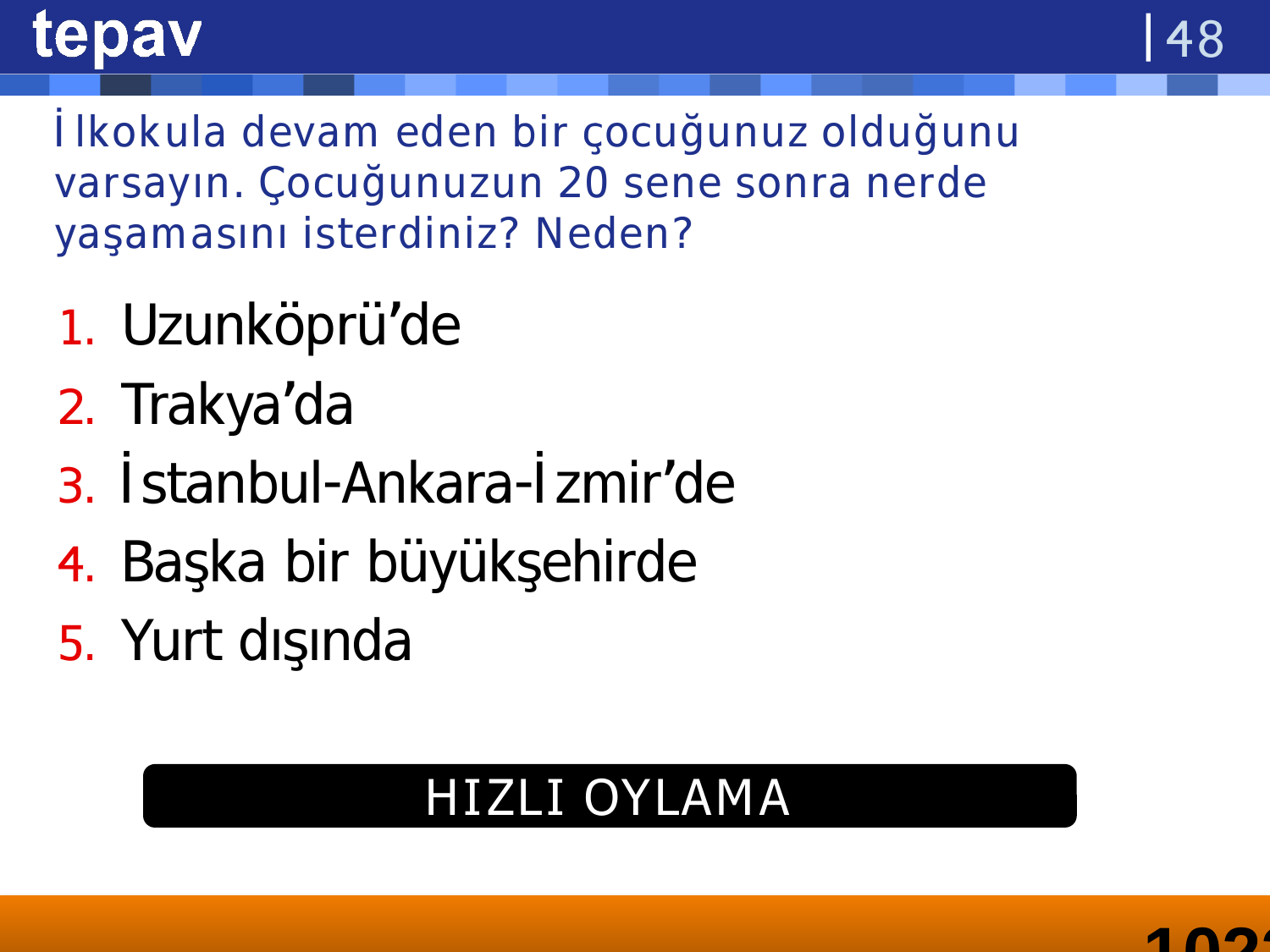

48
# İlkokula devam eden bir çocuğunuz olduğunu varsayın. Çocuğunuzun 20 sene sonra nerde yaşamasını isterdiniz? Neden?
Uzunköprü’de
Trakya’da
İstanbul-Ankara-İzmir’de
Başka bir büyükşehirde
Yurt dışında

HIZLI OYLAMA

1022